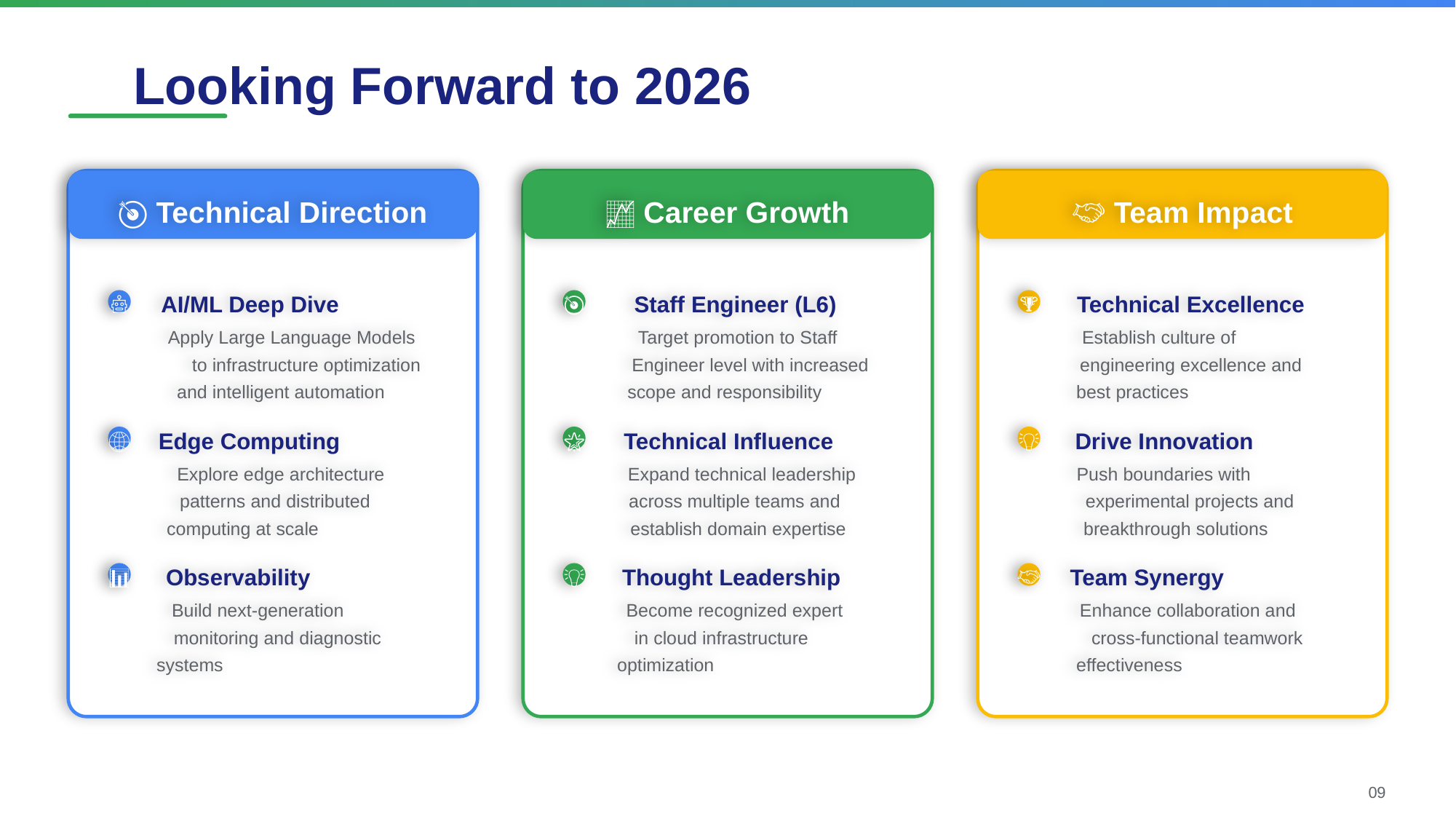

Looking Forward to 2026

🎯 Technical Direction

AI/ML Deep Dive
🤖
Apply Large Language Models
to infrastructure optimization
and intelligent automation

Edge Computing
🌐
Explore edge architecture
patterns and distributed
computing at scale

Observability
📊
Build next-generation
monitoring and diagnostic
systems

📈 Career Growth

Staff Engineer (L6)
🎯
Target promotion to Staff
Engineer level with increased
scope and responsibility

Technical Influence
🌟
Expand technical leadership
across multiple teams and
establish domain expertise

Thought Leadership
💡
Become recognized expert
in cloud infrastructure
optimization

🤝 Team Impact

Technical Excellence
🏆
Establish culture of
engineering excellence and
best practices

Drive Innovation
💡
Push boundaries with
experimental projects and
breakthrough solutions

Team Synergy
🤝
Enhance collaboration and
cross-functional teamwork
effectiveness
09